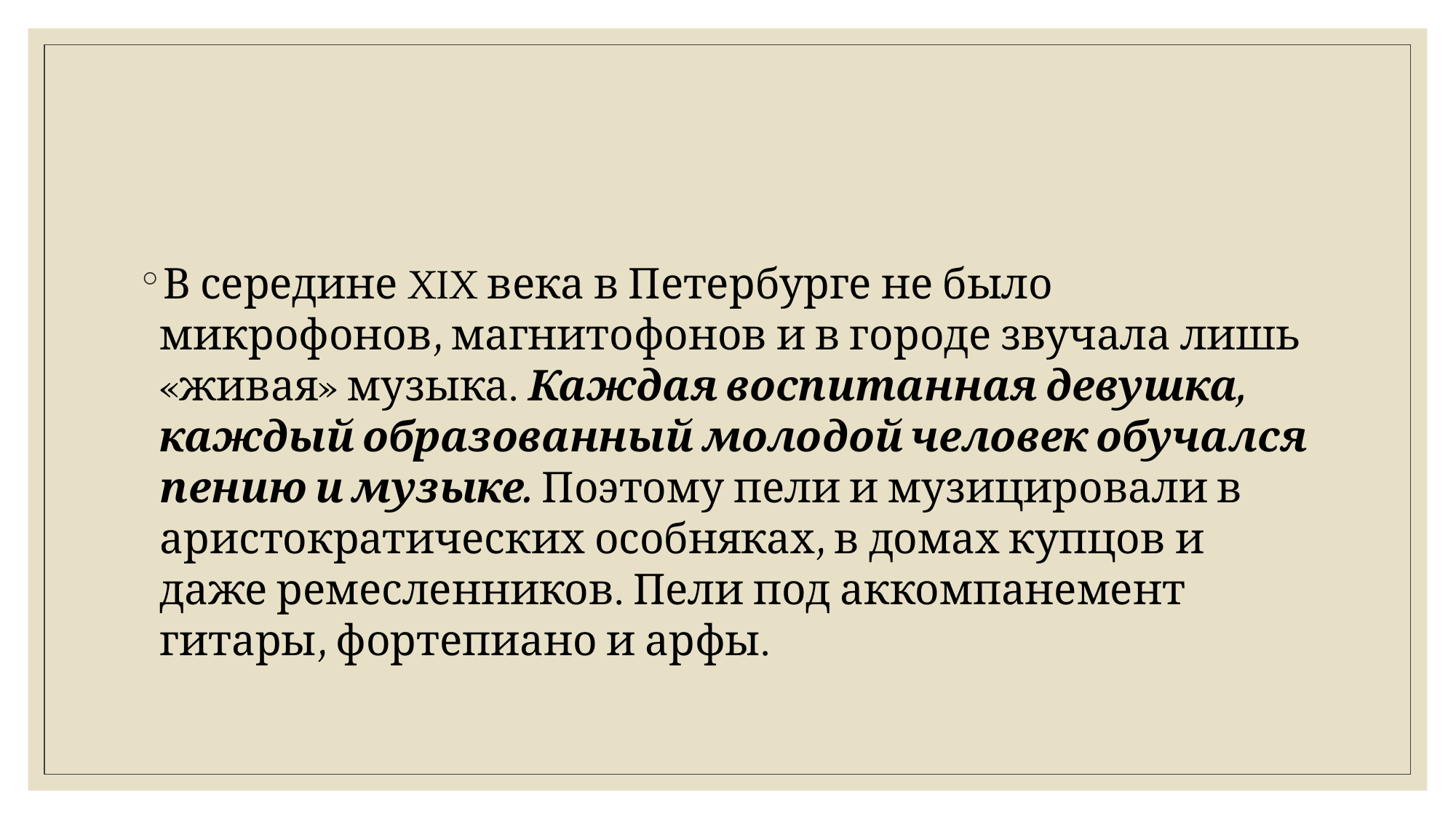

#
В середине XIX века в Петербурге не было микрофонов, магнито­фонов и в городе звучала лишь «живая» музыка. Каждая воспитанная девушка, каждый образованный молодой человек обучался пению и музыке. Поэтому пели и музицировали в аристократических особняках, в домах купцов и даже ремесленников. Пели под аккомпанемент гитары, фортепиано и арфы.